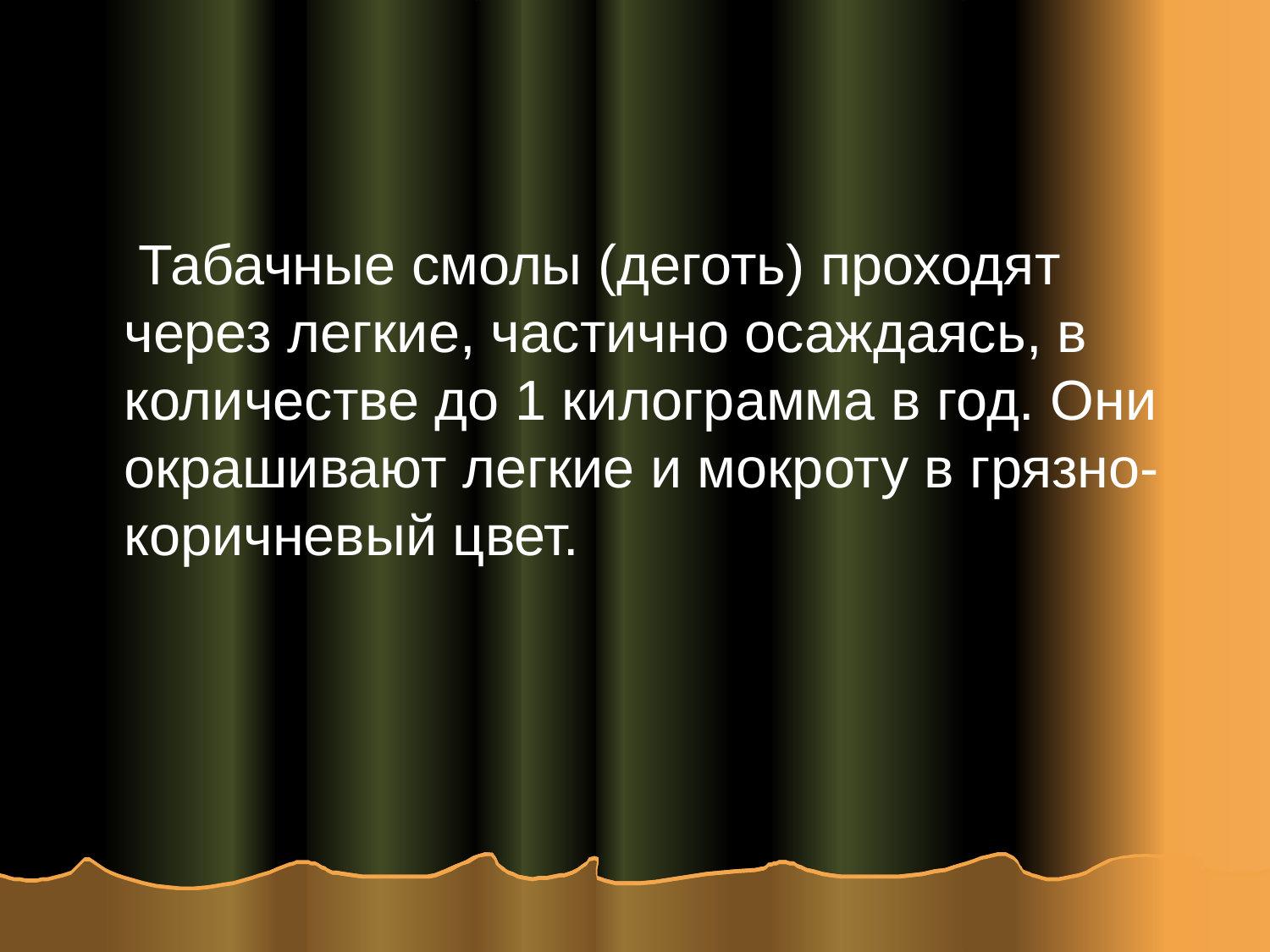

Табачные смолы (деготь) проходят через легкие, частично осаждаясь, в количестве до 1 килограмма в год. Они окрашивают легкие и мокроту в грязно-коричневый цвет.